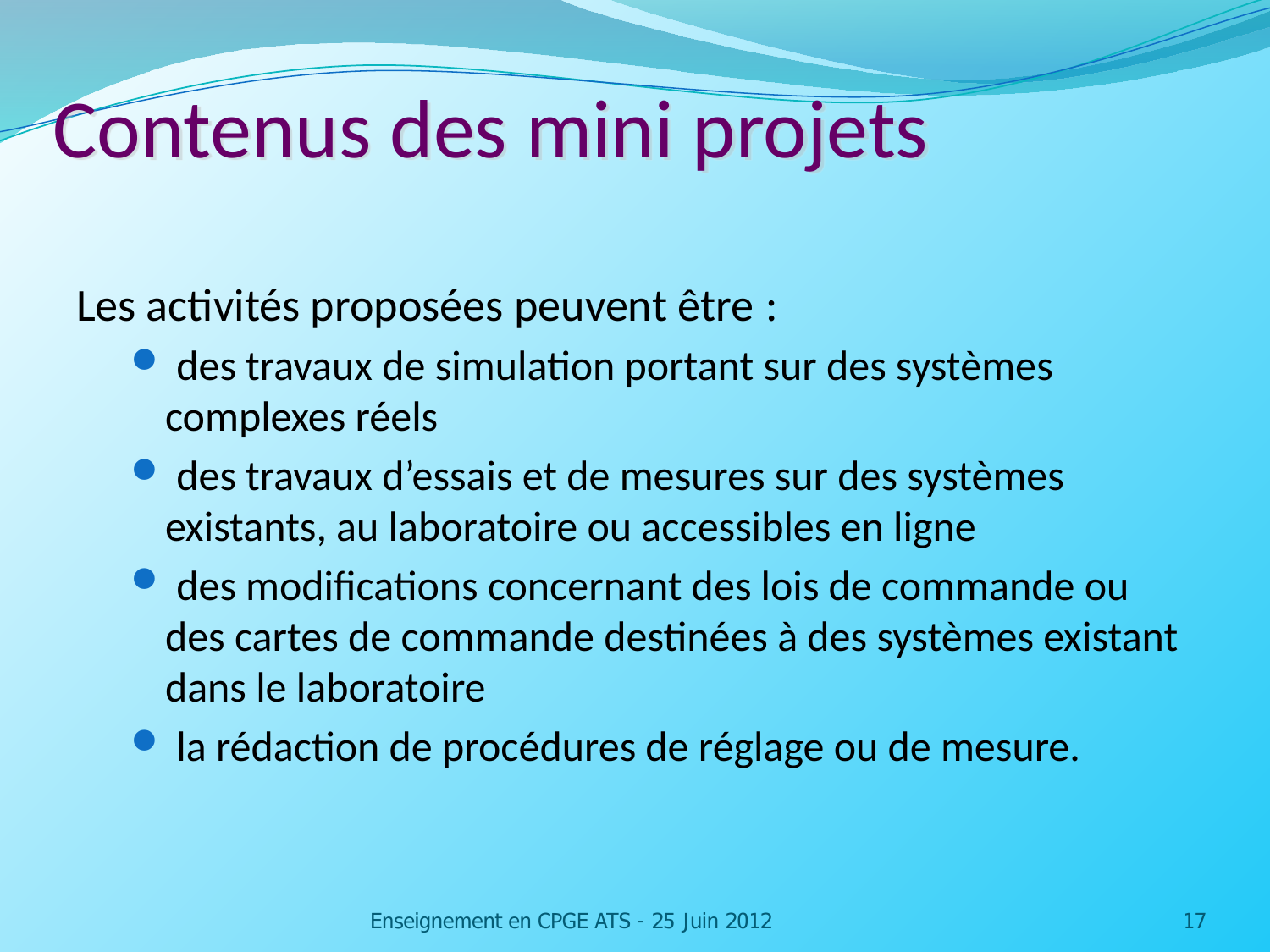

# Contenus des mini projets
Les activités proposées peuvent être :
 des travaux de simulation portant sur des systèmes complexes réels
 des travaux d’essais et de mesures sur des systèmes existants, au laboratoire ou accessibles en ligne
 des modifications concernant des lois de commande ou des cartes de commande destinées à des systèmes existant dans le laboratoire
 la rédaction de procédures de réglage ou de mesure.
Enseignement en CPGE ATS - 25 Juin 2012
17